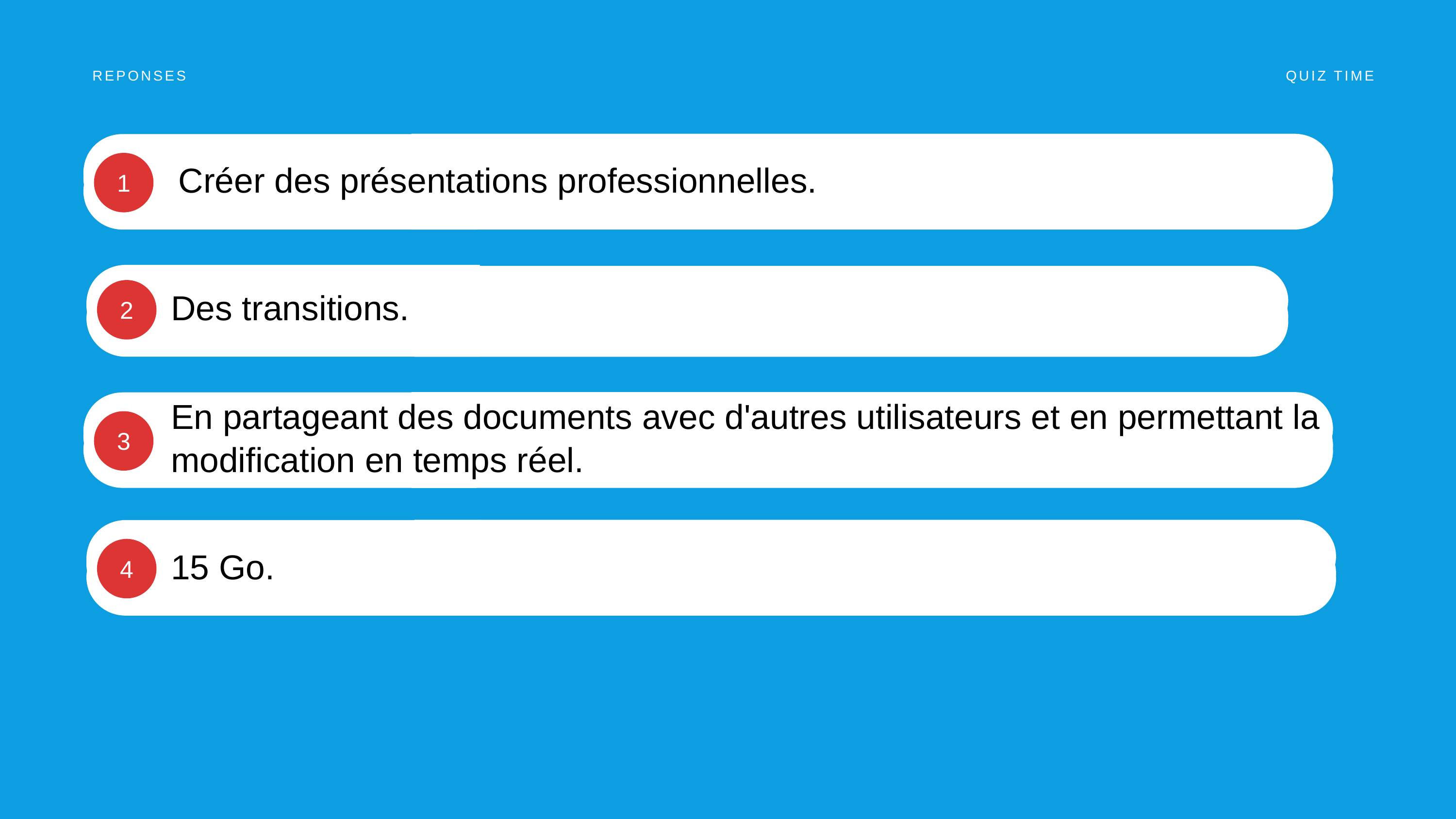

REPONSES
QUIZ TIME

Créer des présentations professionnelles.
1

Des transitions.
2

En partageant des documents avec d'autres utilisateurs et en permettant la modification en temps réel.

3

15 Go.
4